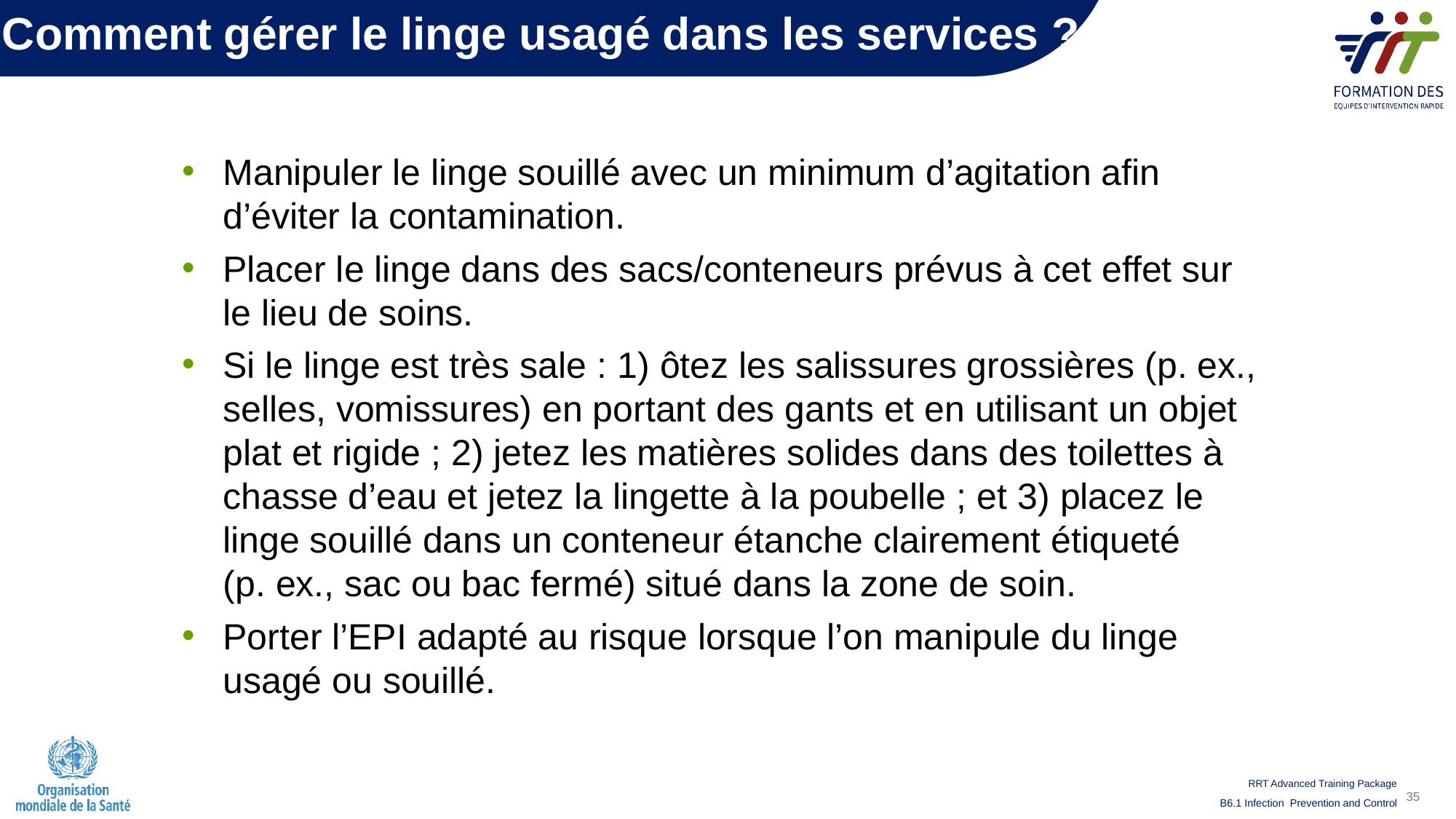

Comment gérer le linge usagé dans les services ?
Manipuler le linge souillé avec un minimum d’agitation afin d’éviter la contamination.
Placer le linge dans des sacs/conteneurs prévus à cet effet sur le lieu de soins.
Si le linge est très sale : 1) ôtez les salissures grossières (p. ex., selles, vomissures) en portant des gants et en utilisant un objet plat et rigide ; 2) jetez les matières solides dans des toilettes à chasse d’eau et jetez la lingette à la poubelle ; et 3) placez le linge souillé dans un conteneur étanche clairement étiqueté (p. ex., sac ou bac fermé) situé dans la zone de soin.
Porter l’EPI adapté au risque lorsque l’on manipule du linge usagé ou souillé.